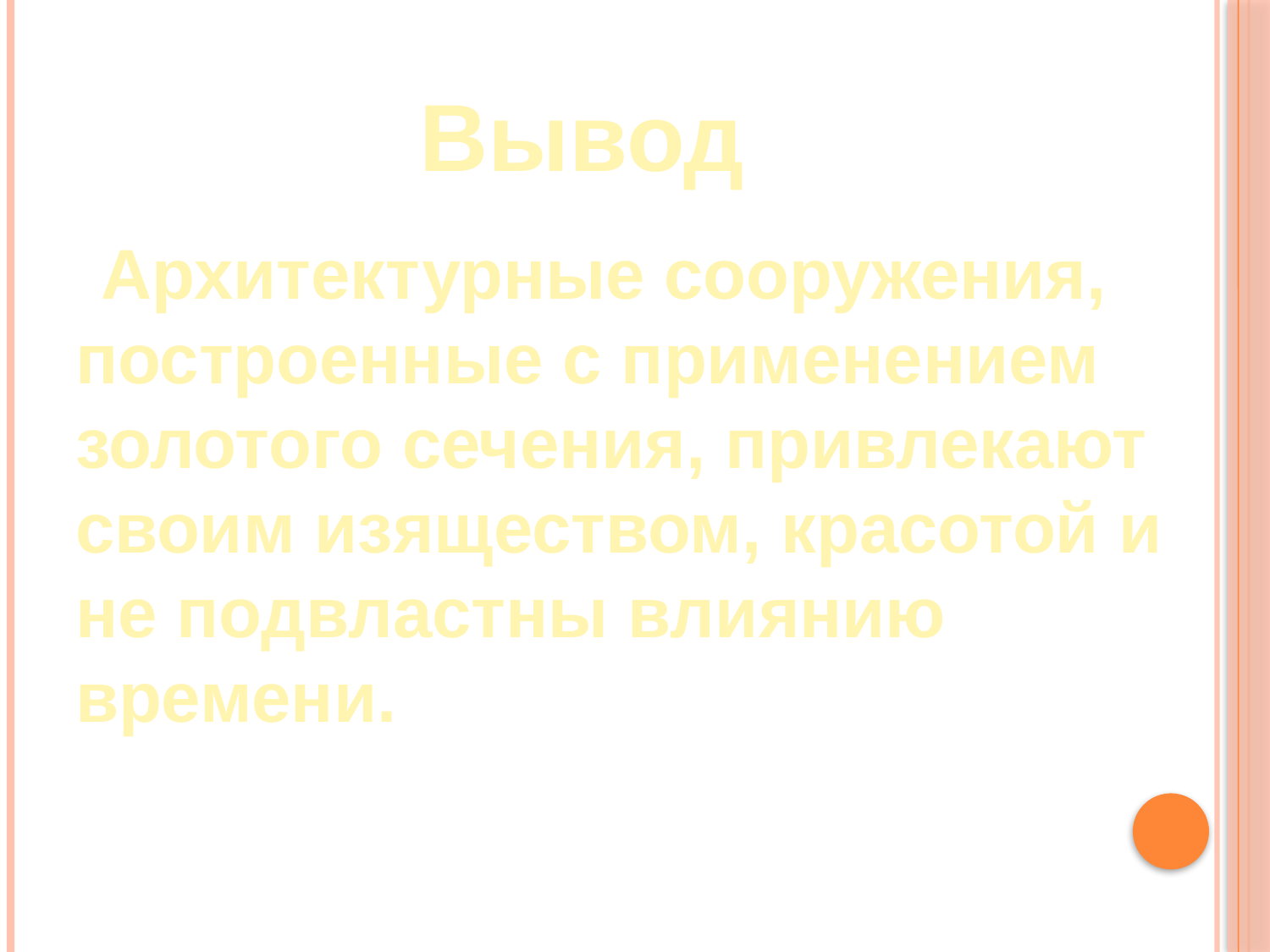

# Вывод
     Архитектурные сооружения, построенные с применением золотого сечения, привлекают своим изяществом, красотой и не подвластны влиянию времени.